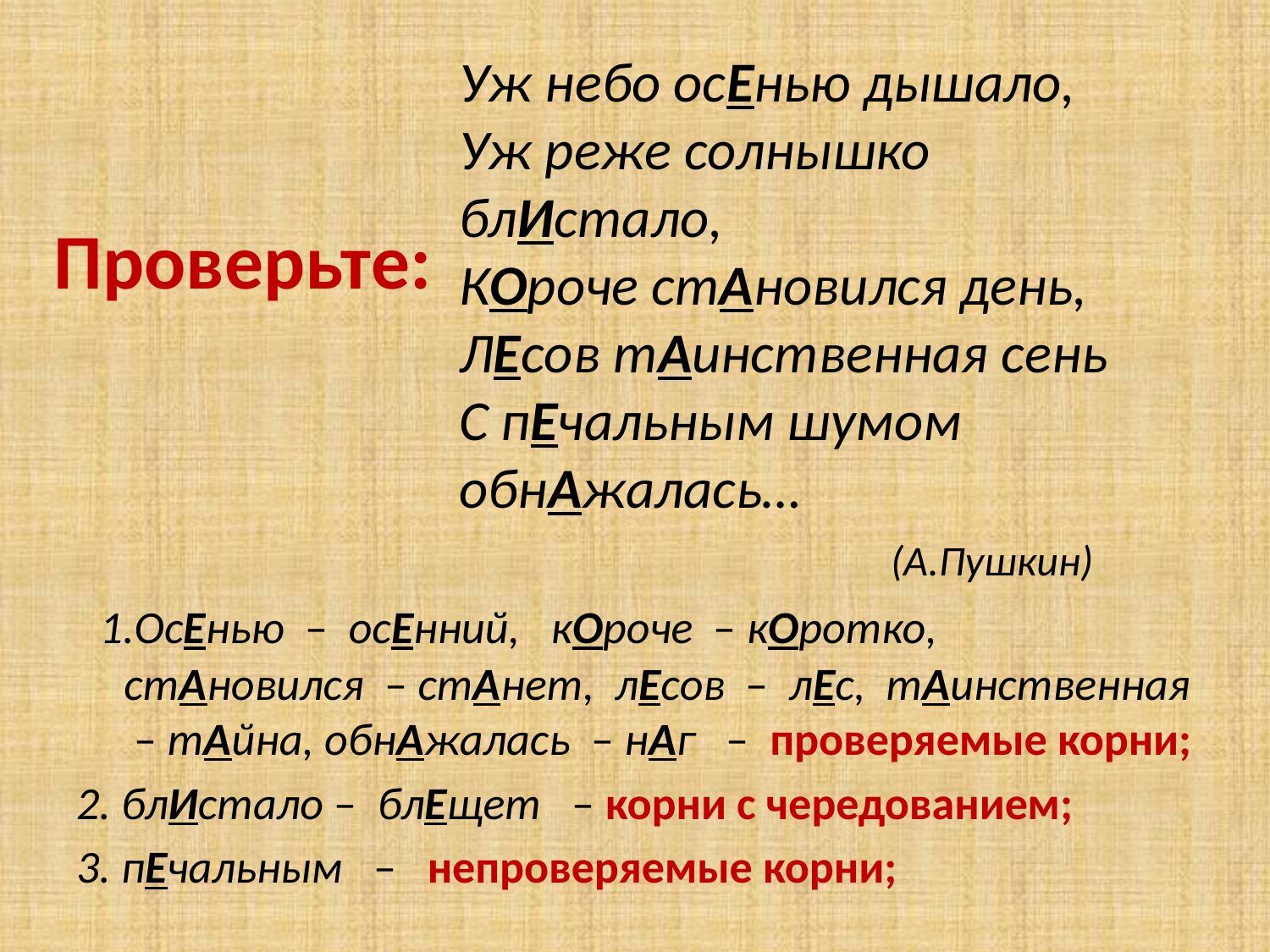

Уж небо осЕнью дышало,
Уж реже солнышко блИстало,
КОроче стАновился день,
ЛЕсов тАинственная сень
С пЕчальным шумом
обнАжалась…
                                  (А.Пушкин)
# Проверьте:
  1.ОсЕнью  –  осЕнний,   кОроче  – кОротко,     стАновился  – стАнет,  лЕсов  –  лЕс,  тАинственная  – тАйна, обнАжалась  – нАг   –  проверяемые корни;
2. блИстало –  блЕщет   – корни с чередованием;
3. пЕчальным   –   непроверяемые корни;